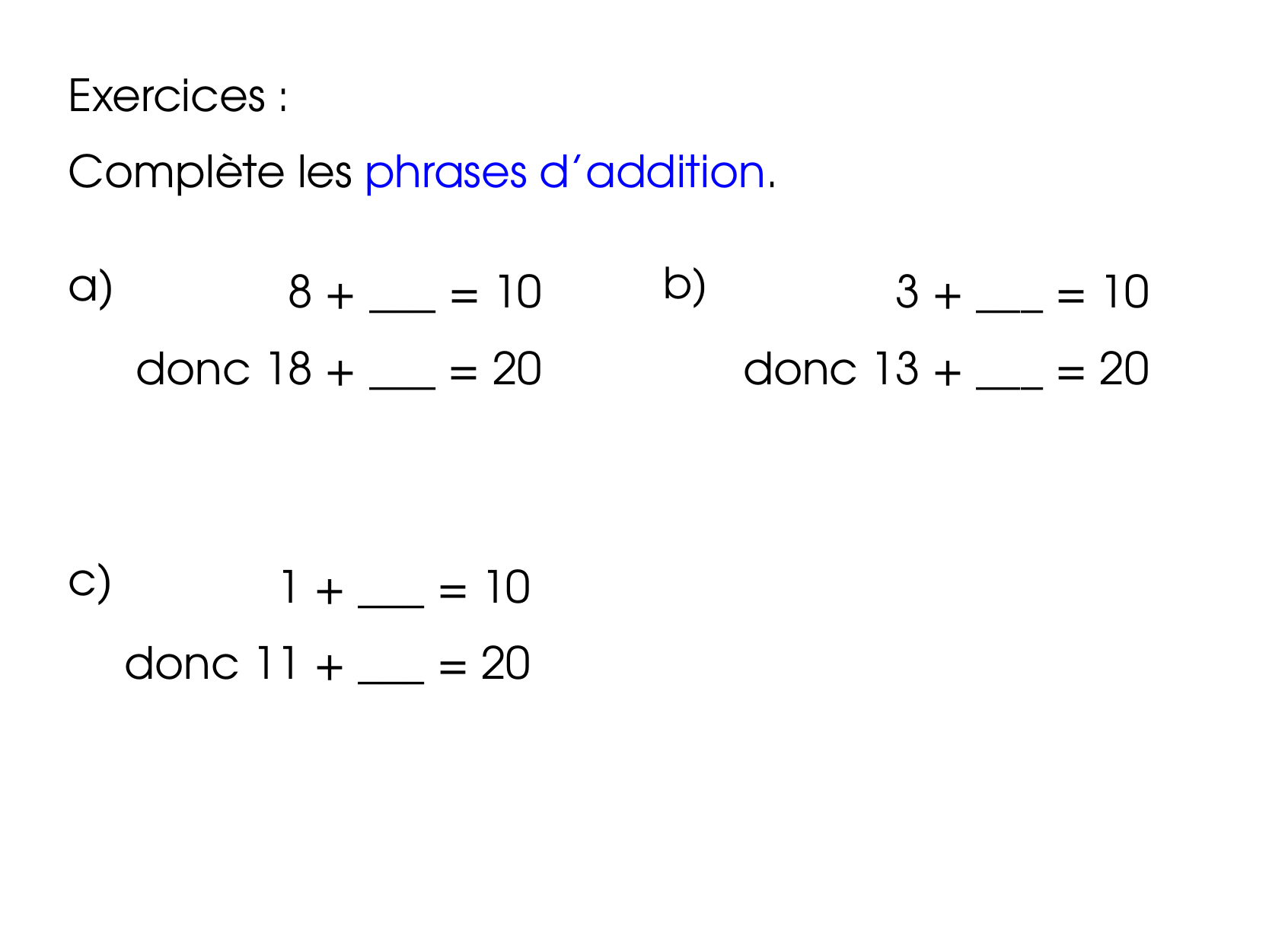

Exercices :
Complète les phrases d’addition.
a)
8 + ___ = 10
donc 18 + ___ = 20
b)
3 + ___ = 10
donc 13 + ___ = 20
c)
1 + ___ = 10
donc 11 + ___ = 20